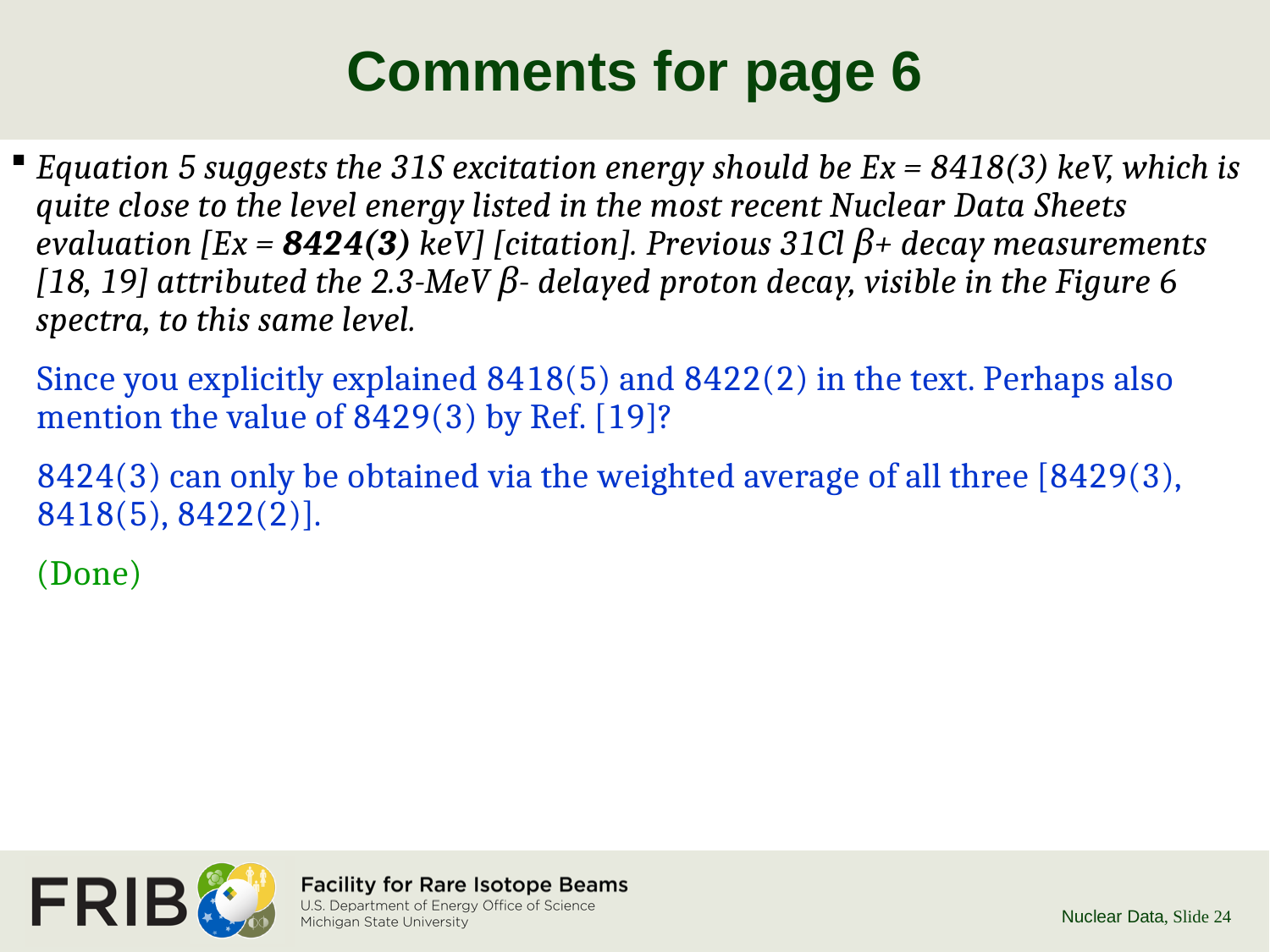

# Comments for page 6
Equation 5 suggests the 31S excitation energy should be Ex = 8418(3) keV, which is quite close to the level energy listed in the most recent Nuclear Data Sheets evaluation [Ex = 8424(3) keV] [citation]. Previous 31Cl β+ decay measurements [18, 19] attributed the 2.3-MeV β- delayed proton decay, visible in the Figure 6 spectra, to this same level.
Since you explicitly explained 8418(5) and 8422(2) in the text. Perhaps also mention the value of 8429(3) by Ref. [19]?
8424(3) can only be obtained via the weighted average of all three [8429(3), 8418(5), 8422(2)].
(Done)
Nuclear Data
, Slide 24